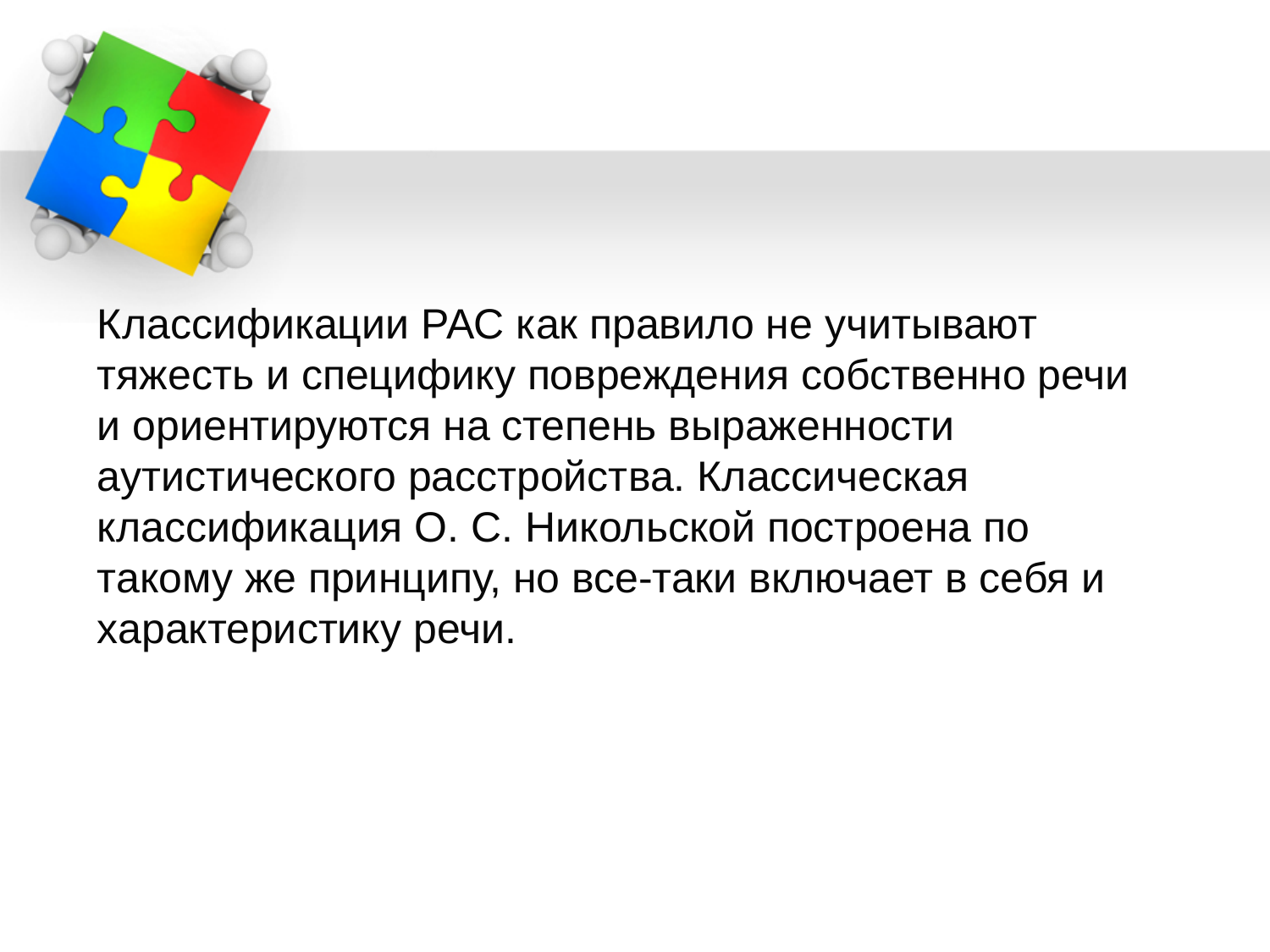

Классификации РАС как правило не учитывают тяжесть и специфику повреждения собственно речи и ориентируются на степень выраженности аутистического расстройства. Классическая классификация О. С. Никольской построена по такому же принципу, но все-таки включает в себя и характеристику речи.